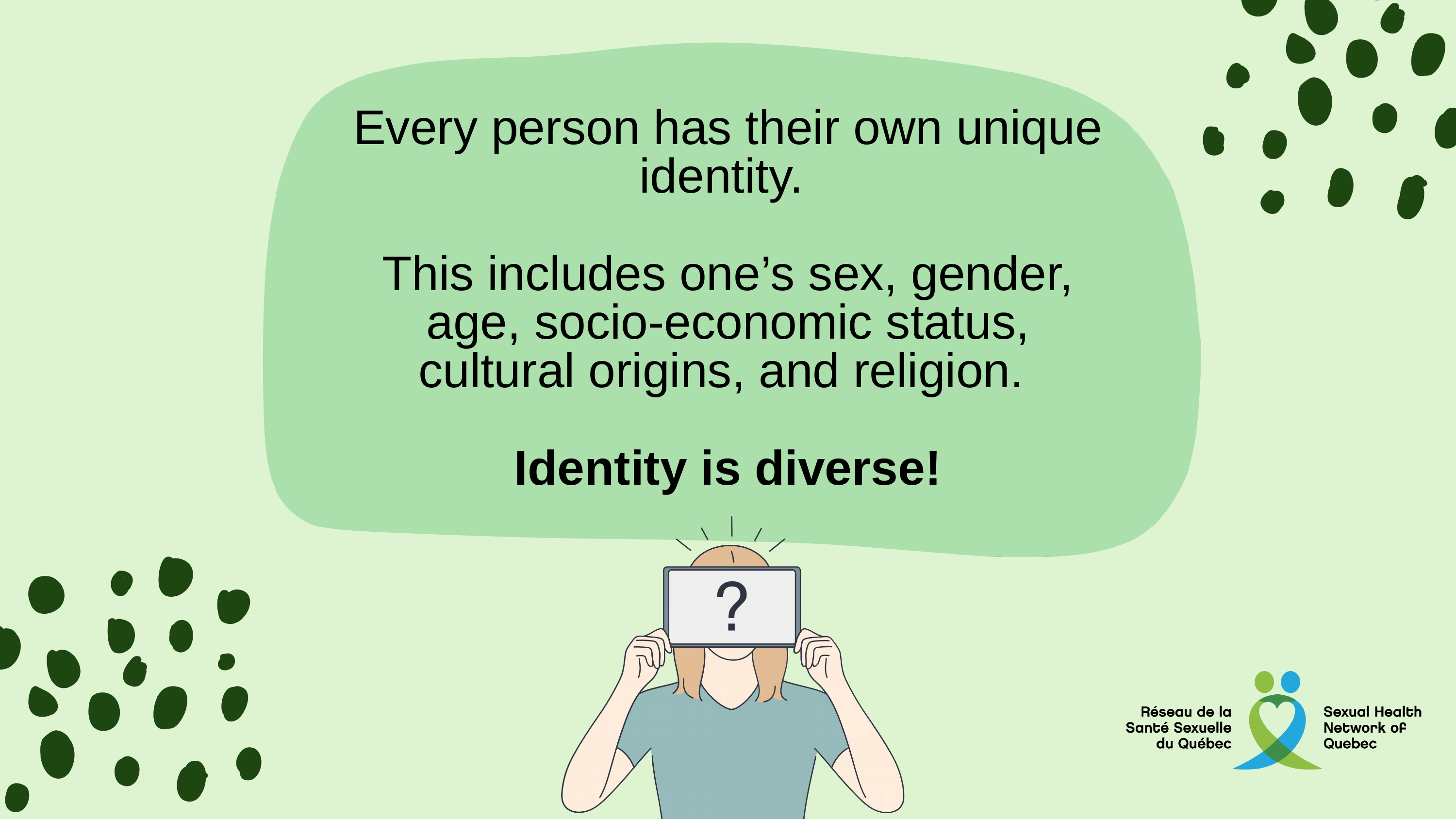

Every person has their own unique identity.

This includes one’s sex, gender, age, socio-economic status, cultural origins, and religion.

Identity is diverse!